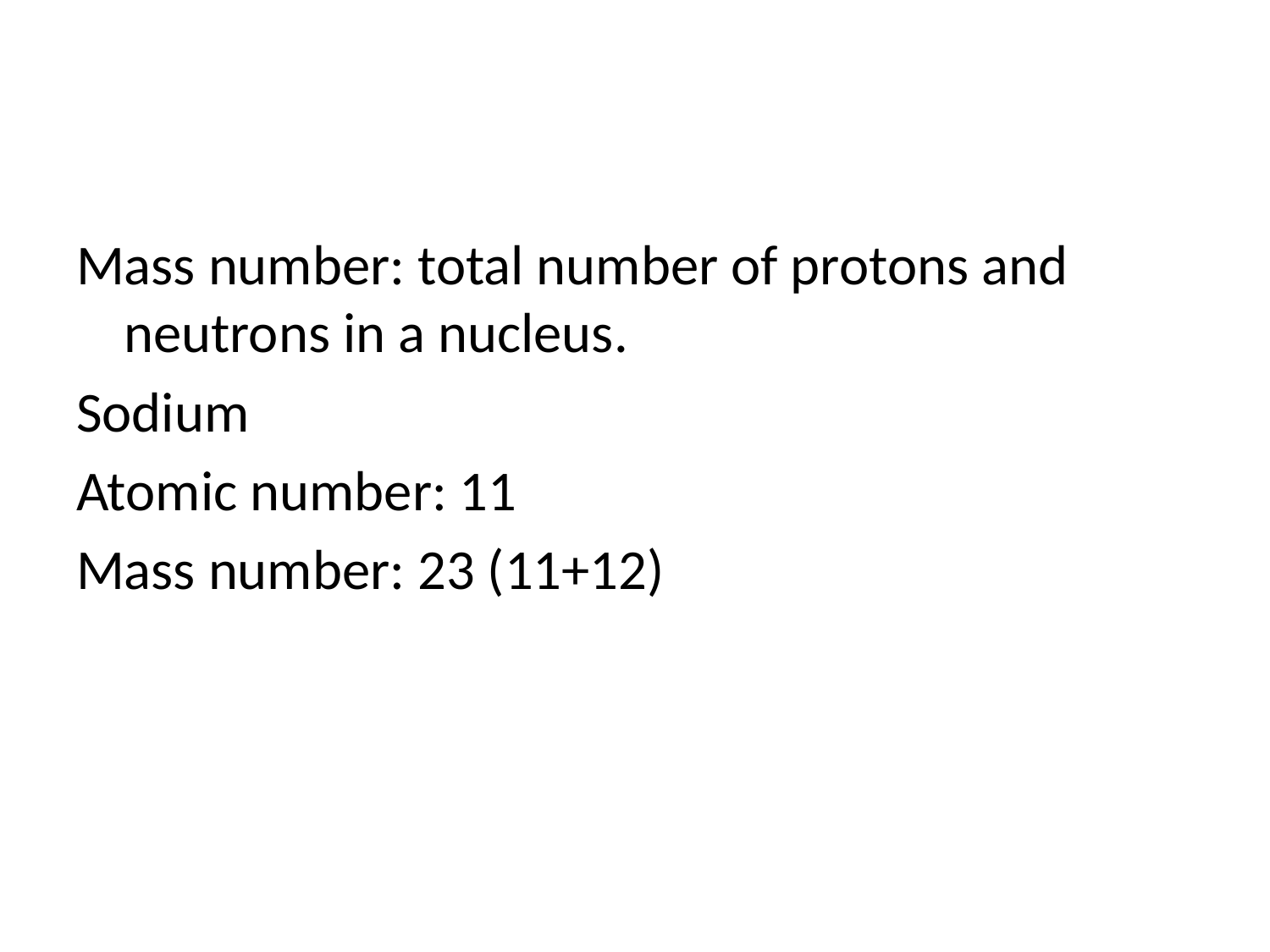

#
Mass number: total number of protons and neutrons in a nucleus.
Sodium
Atomic number: 11
Mass number: 23 (11+12)